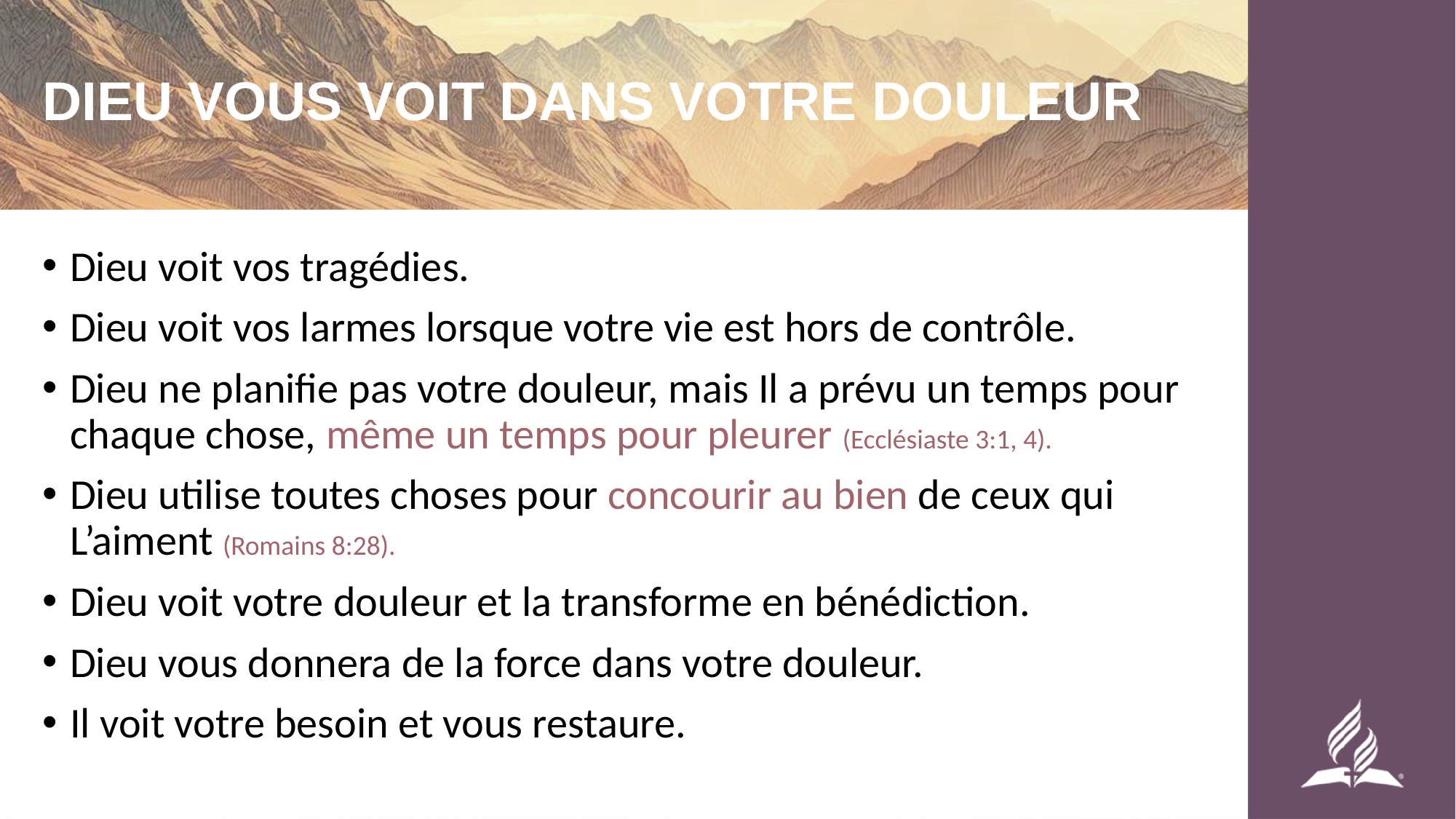

# DIEU VOUS VOIT DANS VOTRE DOULEUR
Dieu voit vos tragédies.
Dieu voit vos larmes lorsque votre vie est hors de contrôle.
Dieu ne planifie pas votre douleur, mais Il a prévu un temps pour chaque chose, même un temps pour pleurer (Ecclésiaste 3:1, 4).
Dieu utilise toutes choses pour concourir au bien de ceux qui L’aiment (Romains 8:28).
Dieu voit votre douleur et la transforme en bénédiction.
Dieu vous donnera de la force dans votre douleur.
Il voit votre besoin et vous restaure.